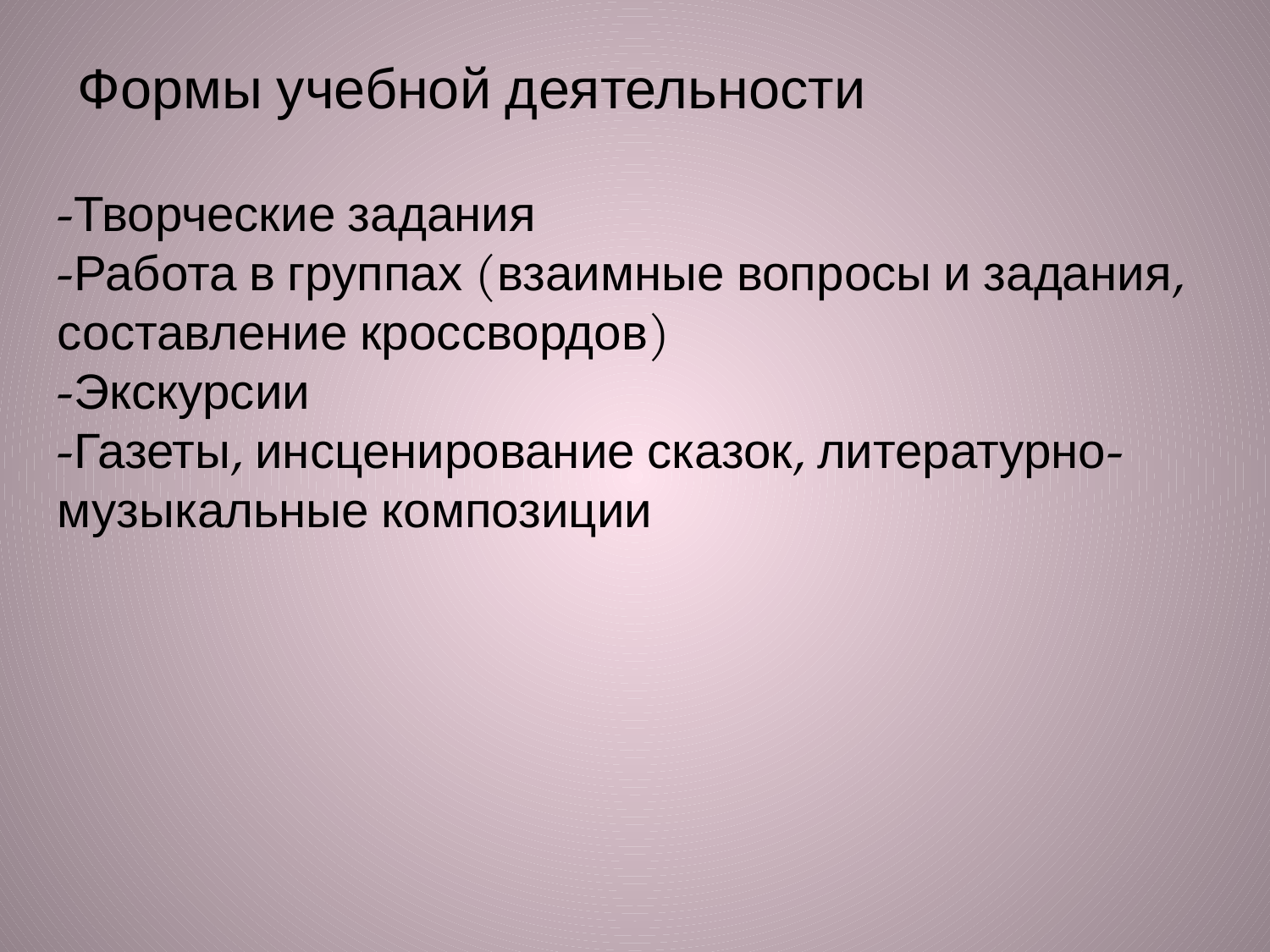

Формы учебной деятельности
-Творческие задания
-Работа в группах (взаимные вопросы и задания, составление кроссвордов)
-Экскурсии
-Газеты, инсценирование сказок, литературно-музыкальные композиции